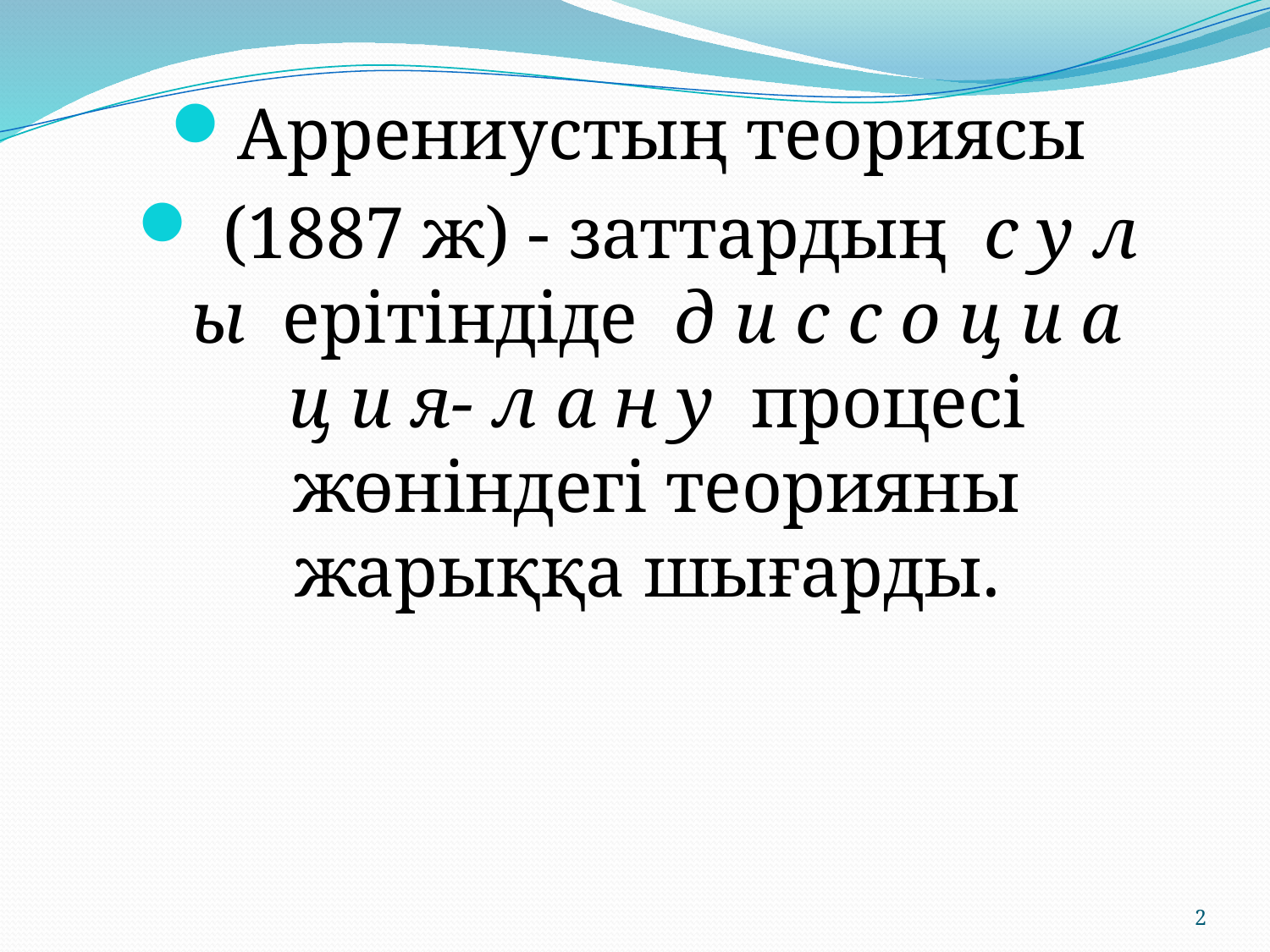

Аррениустың теориясы
 (1887 ж) - заттардың  с у л ы  ерітіндіде  д и с с о ц и а ц и я- л а н у  процесі жөніндегі теорияны жарыққа шығарды.

2